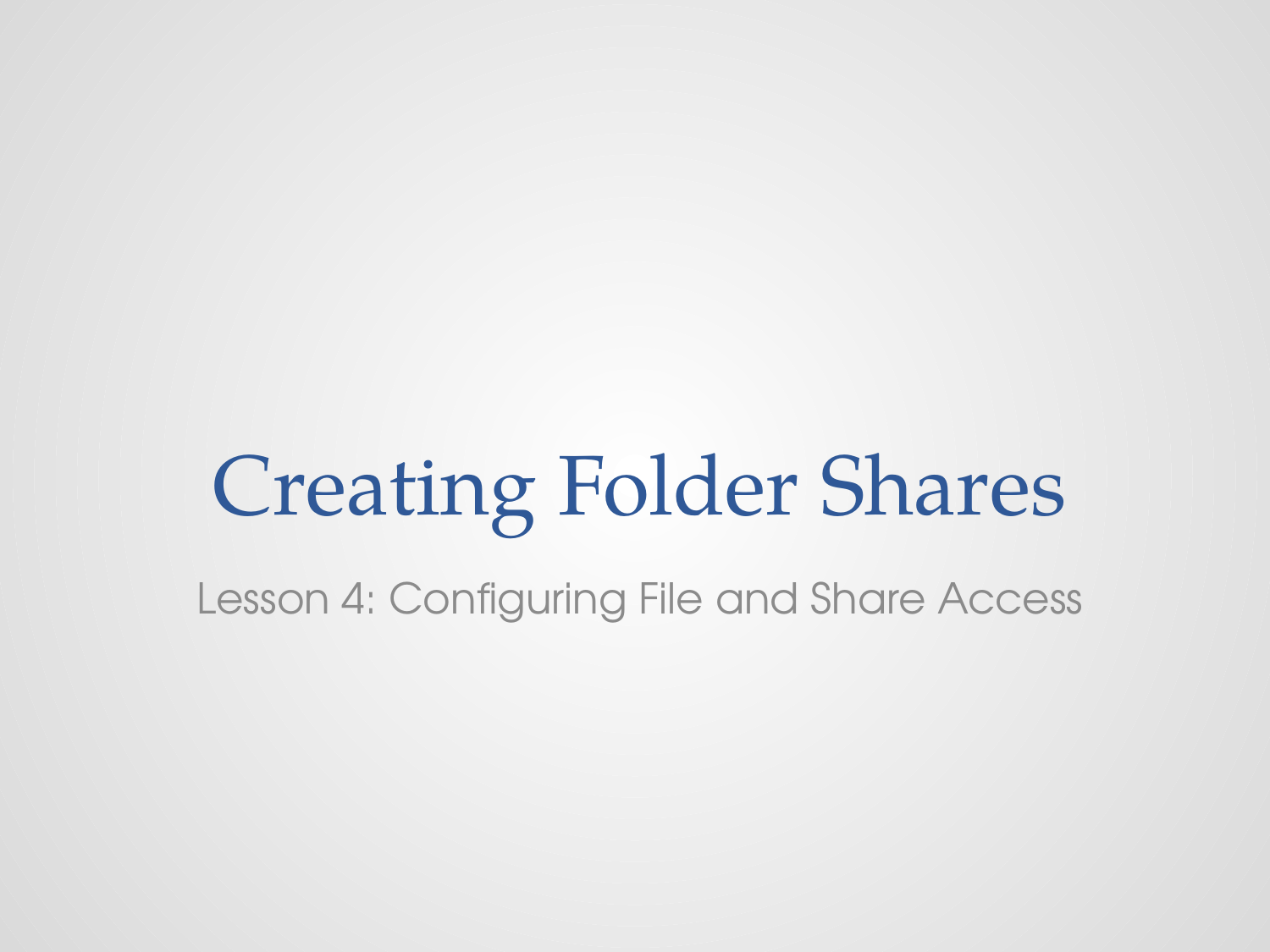

# Creating Folder Shares
Lesson 4: Configuring File and Share Access
© 2013 John Wiley & Sons, Inc.
3